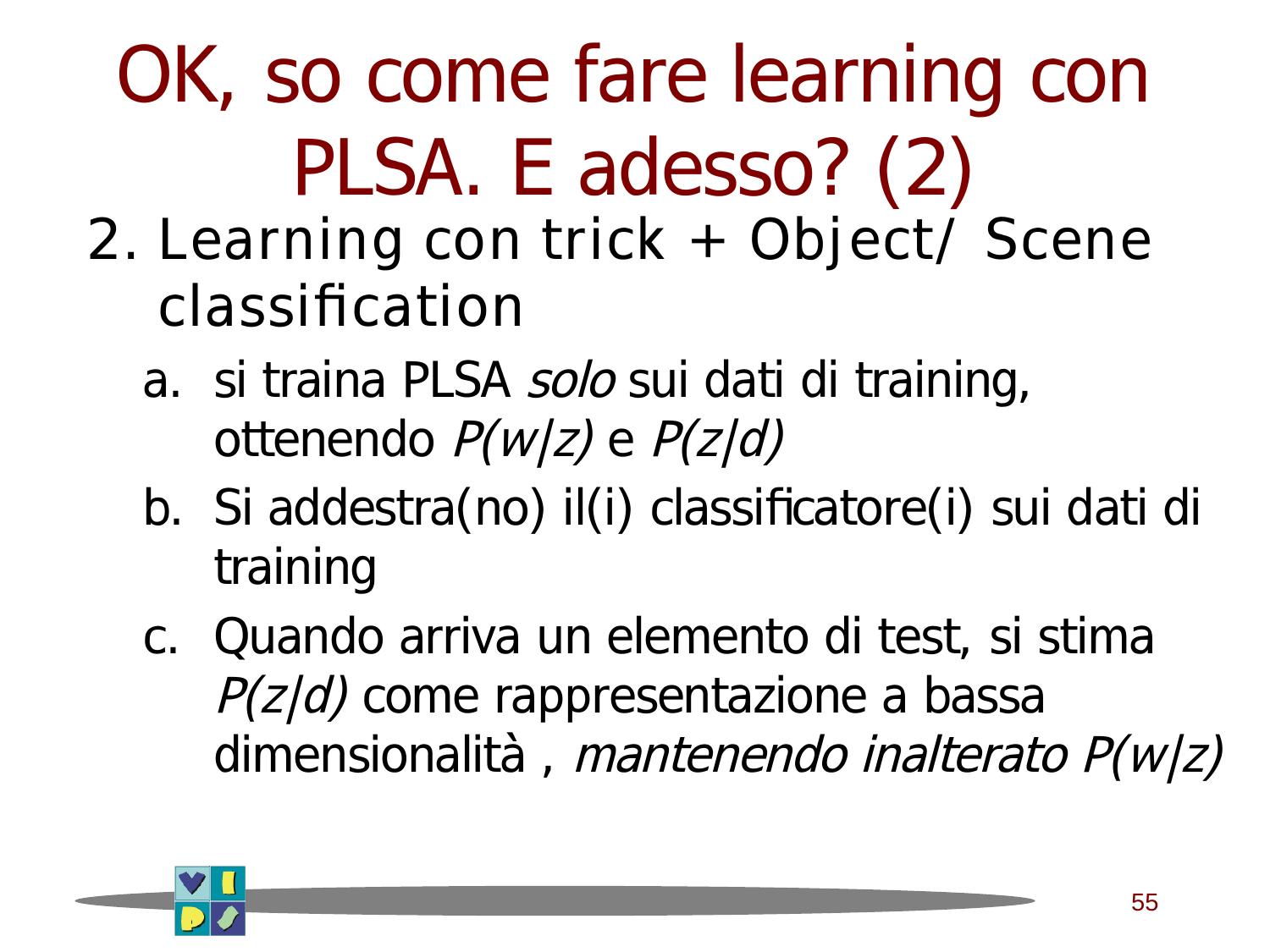

# OK, so come fare learning con PLSA. E adesso? (2)
Learning con trick + Object/ Scene classification
si traina PLSA solo sui dati di training, ottenendo P(w|z) e P(z|d)
Si addestra(no) il(i) classificatore(i) sui dati di training
Quando arriva un elemento di test, si stima P(z|d) come rappresentazione a bassa dimensionalità , mantenendo inalterato P(w|z)
55